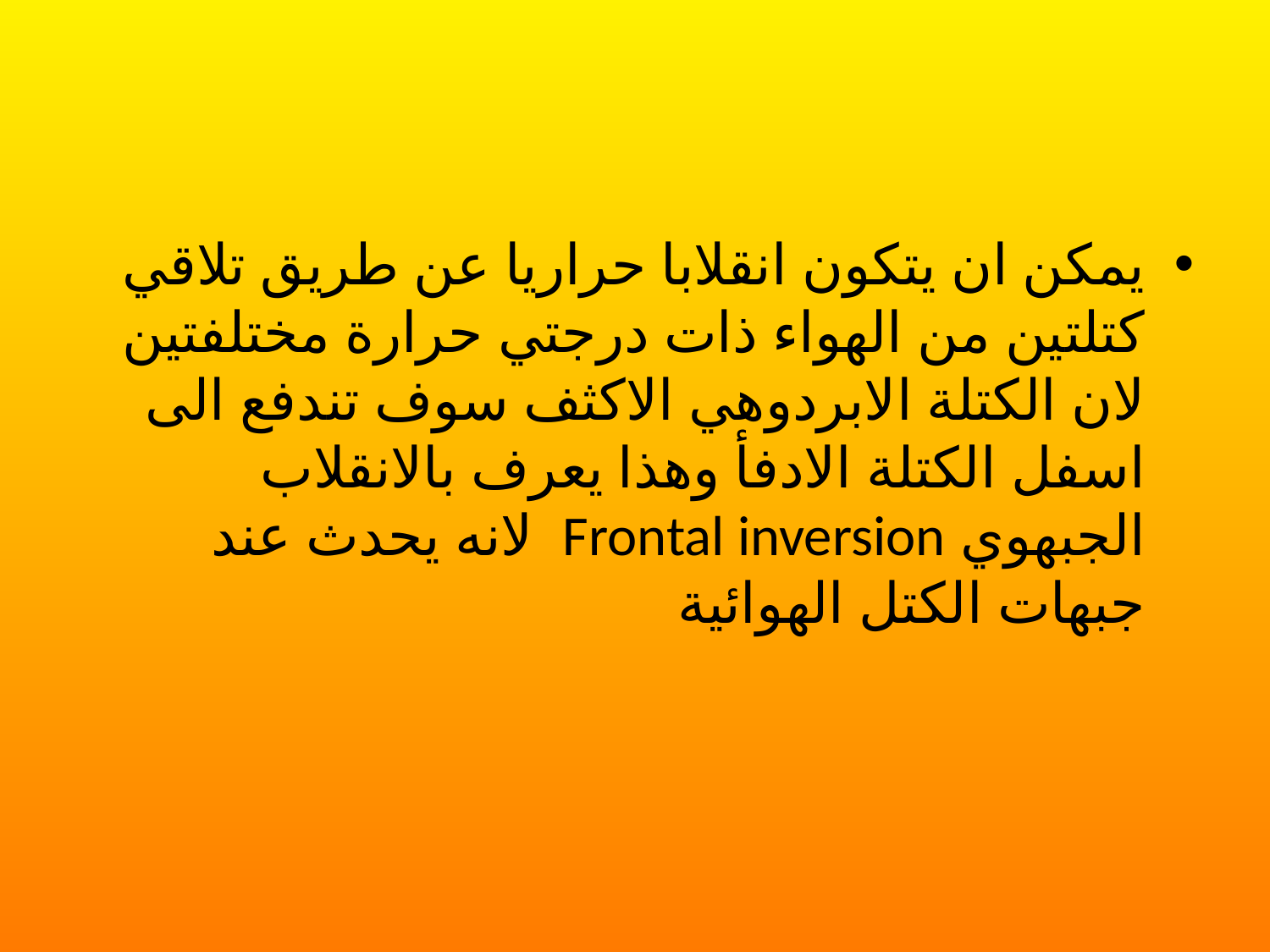

#
يمكن ان يتكون انقلابا حراريا عن طريق تلاقي كتلتين من الهواء ذات درجتي حرارة مختلفتين لان الكتلة الابردوهي الاكثف سوف تندفع الى اسفل الكتلة الادفأ وهذا يعرف بالانقلاب الجبهوي Frontal inversion  لانه يحدث عند جبهات الكتل الهوائية